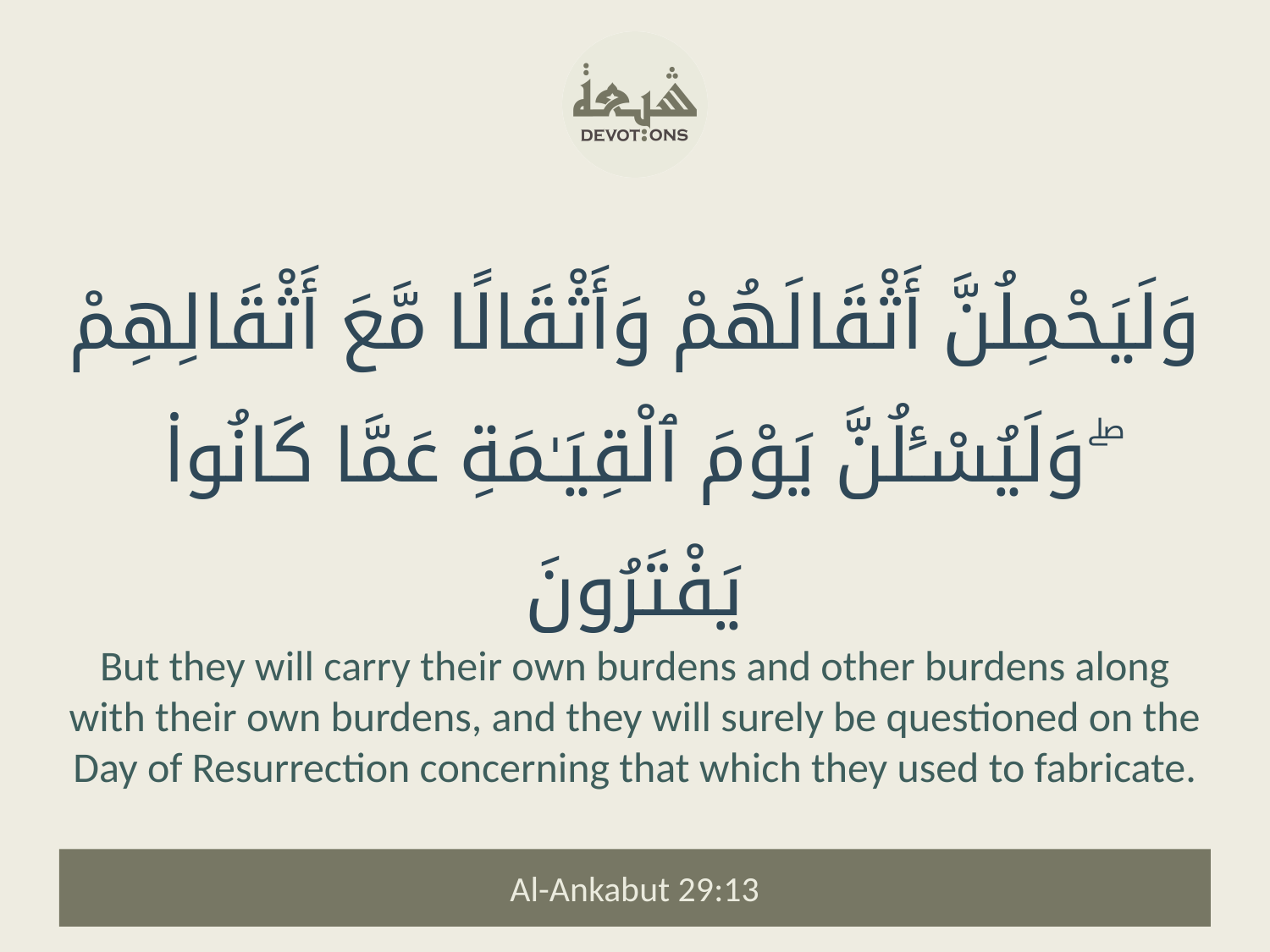

وَلَيَحْمِلُنَّ أَثْقَالَهُمْ وَأَثْقَالًا مَّعَ أَثْقَالِهِمْ ۖ وَلَيُسْـَٔلُنَّ يَوْمَ ٱلْقِيَـٰمَةِ عَمَّا كَانُوا۟ يَفْتَرُونَ
But they will carry their own burdens and other burdens along with their own burdens, and they will surely be questioned on the Day of Resurrection concerning that which they used to fabricate.
Al-Ankabut 29:13